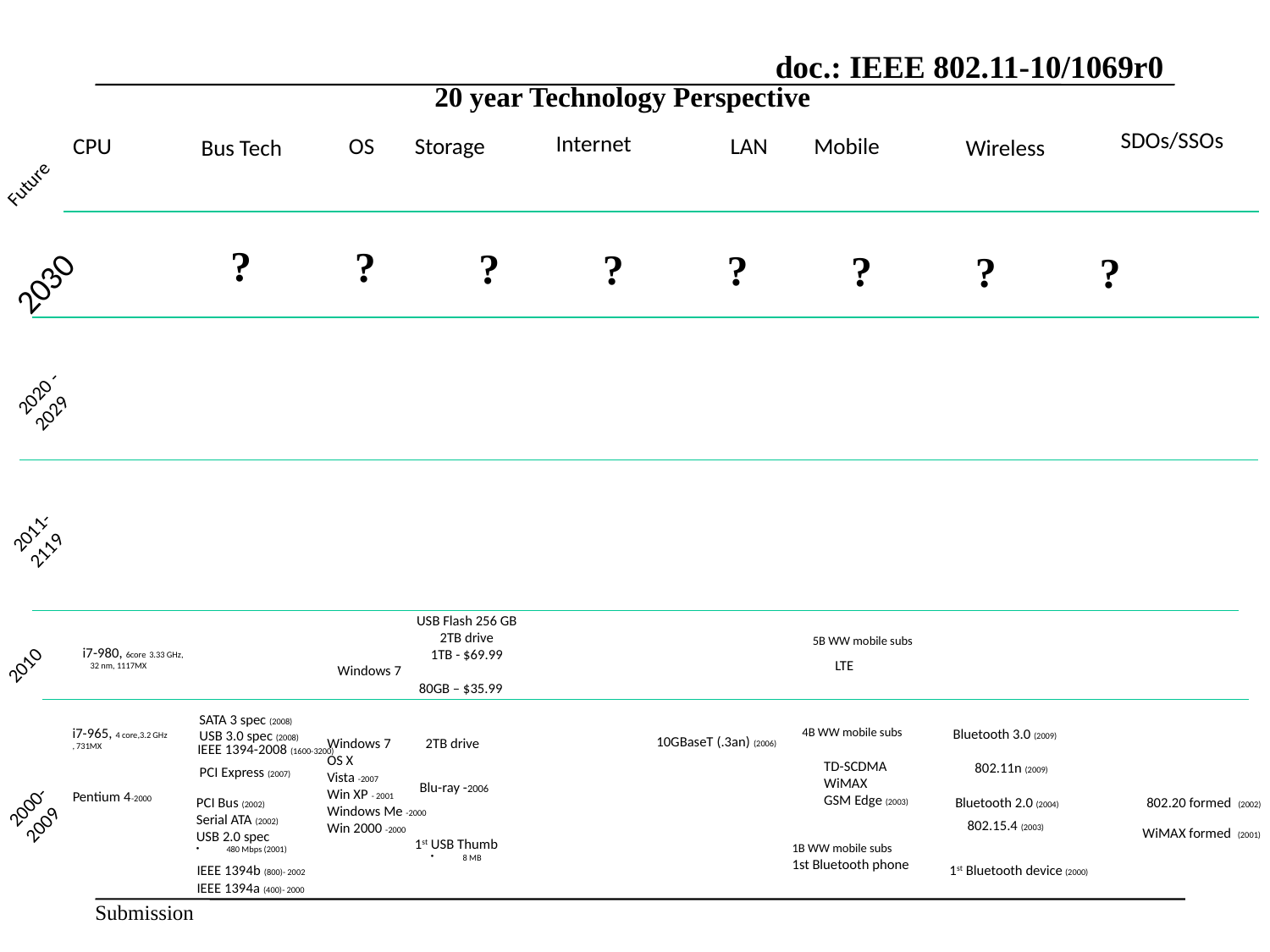

20 year Technology Perspective
SDOs/SSOs
Internet
CPU
OS
Storage
LAN
Mobile
Bus Tech
Wireless
Future
?
?
?
?
?
?
?
?
2030
2020 -
2029
2011-
2119
USB Flash 256 GB
2TB drive
1TB - $69.99
5B WW mobile subs
i7-980, 6core 3.33 GHz,
    32 nm, 1117MX
2010
LTE
Windows 7
80GB – $35.99
SATA 3 spec (2008)
USB 3.0 spec (2008)
i7-965, 4 core,3.2 GHz
, 731MX
4B WW mobile subs
Bluetooth 3.0 (2009)
10GBaseT (.3an) (2006)
Windows 7
OS X
Vista -2007
Win XP - 2001
Windows Me -2000
Win 2000 -2000
2TB drive
IEEE 1394-2008 (1600-3200)
TD-SCDMA
WiMAX
GSM Edge (2003)
802.11n (2009)
PCI Express (2007)
Blu-ray -2006
Pentium 4-2000
2000-
2009
PCI Bus (2002)
Serial ATA (2002)
USB 2.0 spec
480 Mbps (2001)
Bluetooth 2.0 (2004)
802.20 formed  (2002)
802.15.4 (2003)
WiMAX formed  (2001)
1st USB Thumb
 8 MB
1B WW mobile subs
1st Bluetooth phone
IEEE 1394b (800)- 2002
1st Bluetooth device (2000)
IEEE 1394a (400)- 2000